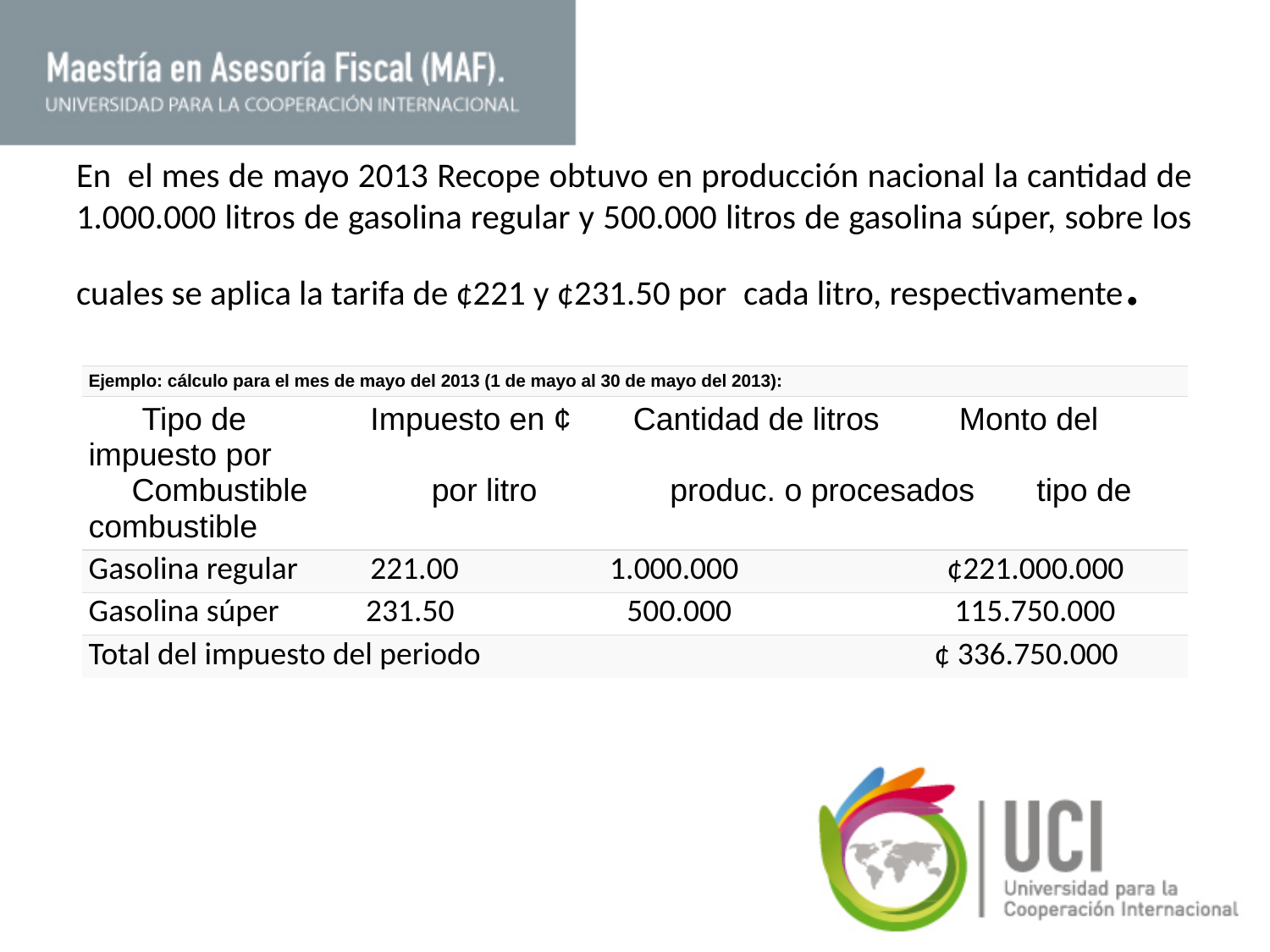

# En  el mes de mayo 2013 Recope obtuvo en producción nacional la cantidad de 1.000.000 litros de gasolina regular y 500.000 litros de gasolina súper, sobre los cuales se aplica la tarifa de ¢221 y ¢231.50 por  cada litro, respectivamente.
| Ejemplo: cálculo para el mes de mayo del 2013 (1 de mayo al 30 de mayo del 2013): |
| --- |
| Tipo de              Impuesto en ¢       Cantidad de litros         Monto del impuesto por       Combustible              por litro               produc. o procesados       tipo de combustible |
| Gasolina regular          221.00                     1.000.000                             ¢221.000.000 |
| Gasolina súper            231.50                        500.000                               115.750.000 |
| Total del impuesto del periodo                                                               ¢ 336.750.000 |